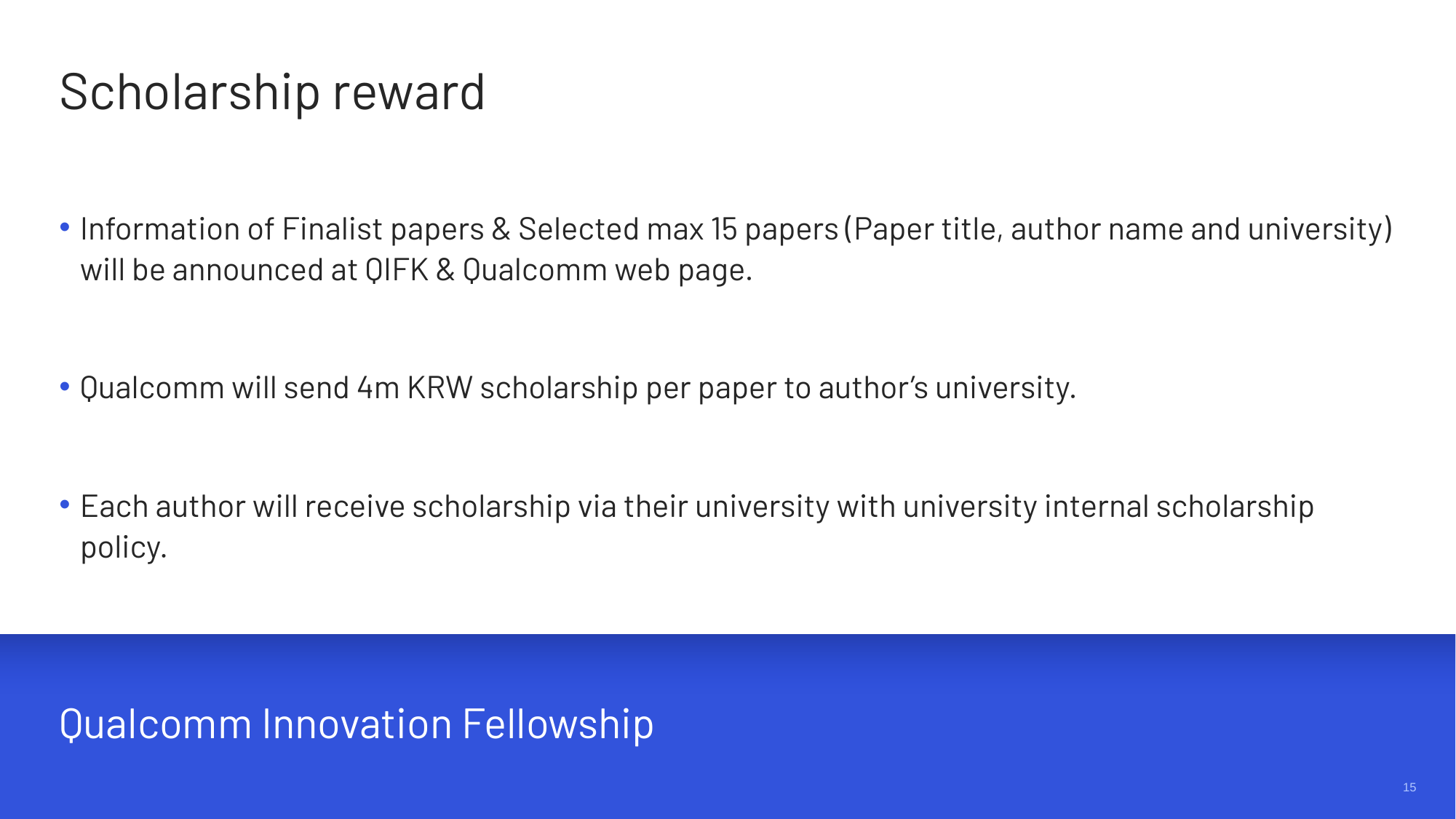

# Scholarship reward

Information of Finalist papers & Selected max 15 papers (Paper title, author name and university) will be announced at QIFK & Qualcomm web page.

Qualcomm will send 4m KRW scholarship per paper to author’s university.

Each author will receive scholarship via their university with university internal scholarship policy.
Qualcomm Innovation Fellowship